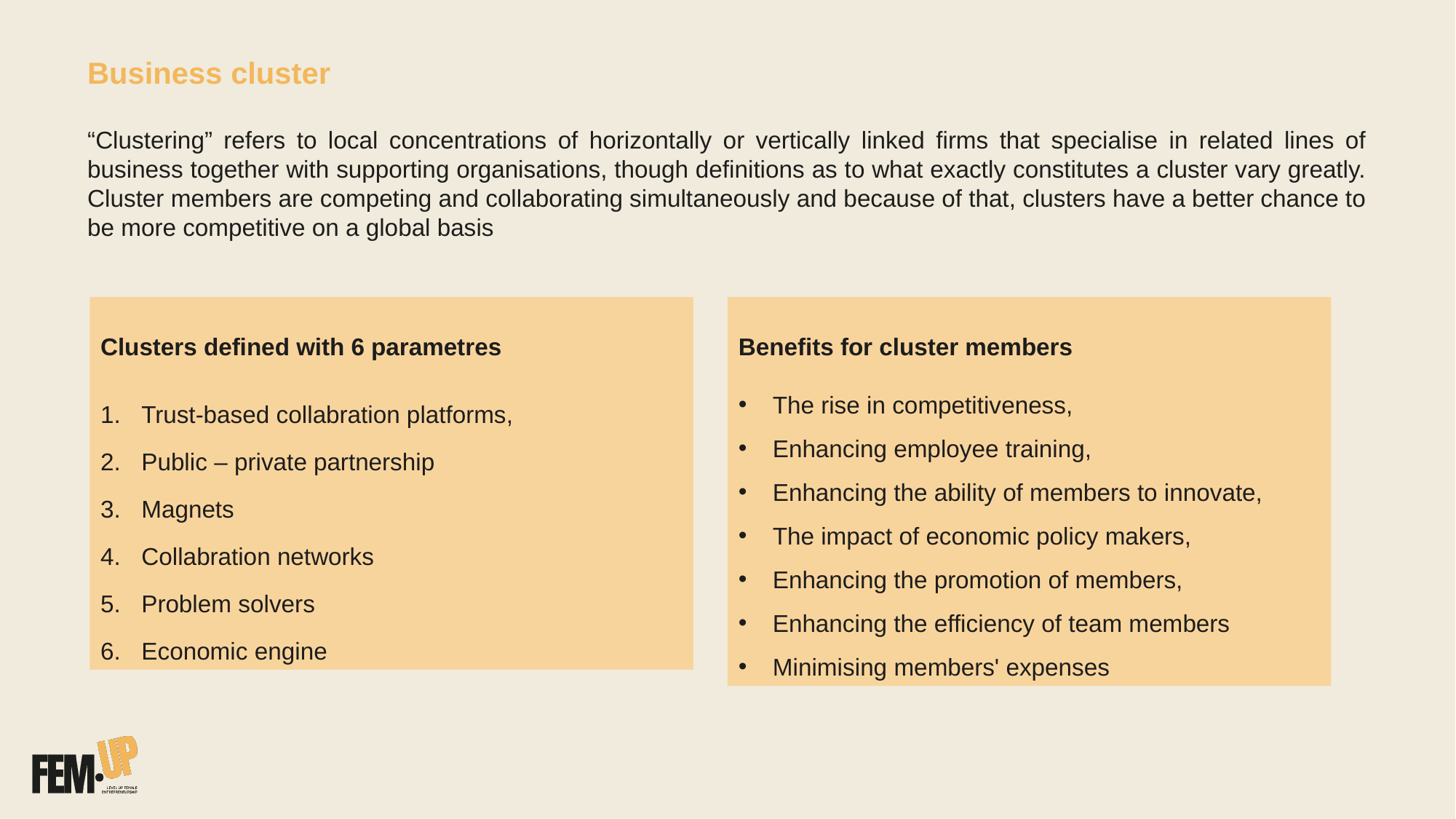

Business cluster
“Clustering” refers to local concentrations of horizontally or vertically linked firms that specialise in related lines of business together with supporting organisations, though definitions as to what exactly constitutes a cluster vary greatly. Cluster members are competing and collaborating simultaneously and because of that, clusters have a better chance to be more competitive on a global basis

Benefits for cluster members

The rise in competitiveness,
Enhancing employee training,
Enhancing the ability of members to innovate,
The impact of economic policy makers,
Enhancing the promotion of members,
Enhancing the efficiency of team members
Minimising members' expenses

Clusters defined with 6 parametres

Trust-based collabration platforms,
Public – private partnership
Magnets
Collabration networks
Problem solvers
Economic engine